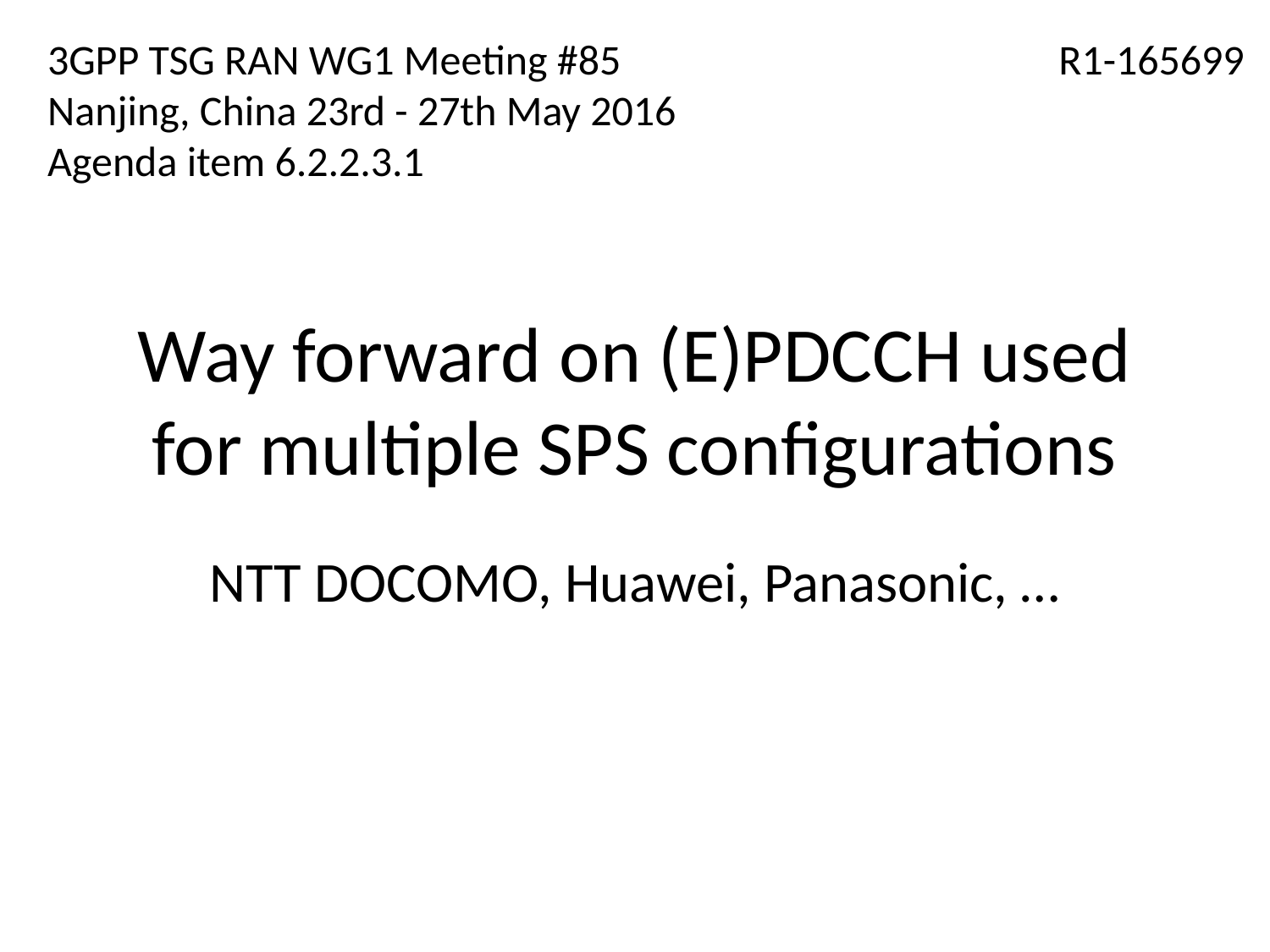

3GPP TSG RAN WG1 Meeting #85
Nanjing, China 23rd - 27th May 2016
Agenda item 6.2.2.3.1
R1-165699
# Way forward on (E)PDCCH used for multiple SPS configurations
NTT DOCOMO, Huawei, Panasonic, …